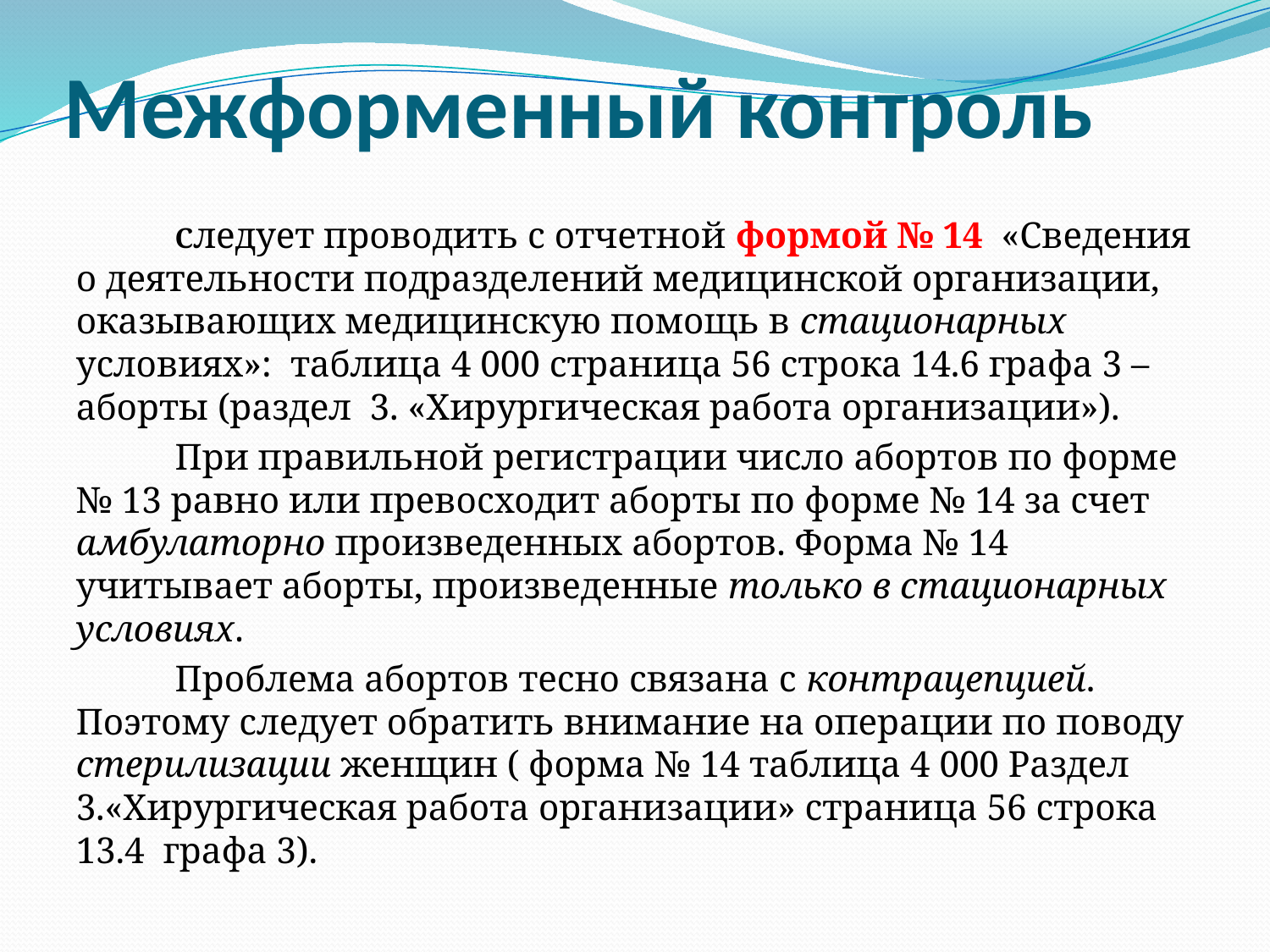

# Межформенный контроль

	Следует проводить с отчетной формой № 14  «Сведения о деятельности подразделений медицинской организации, оказывающих медицинскую помощь в стационарных условиях»:  таблица 4 000 страница 56 строка 14.6 графа 3 – аборты (раздел  3. «Хирургическая работа организации»).
	При правильной регистрации число абортов по форме № 13 равно или превосходит аборты по форме № 14 за счет амбулаторно произведенных абортов. Форма № 14 учитывает аборты, произведенные только в стационарных условиях.
	Проблема абортов тесно связана с контрацепцией.  Поэтому следует обратить внимание на операции по поводу стерилизации женщин ( форма № 14 таблица 4 000 Раздел 3.«Хирургическая работа организации» страница 56 строка 13.4  графа 3).